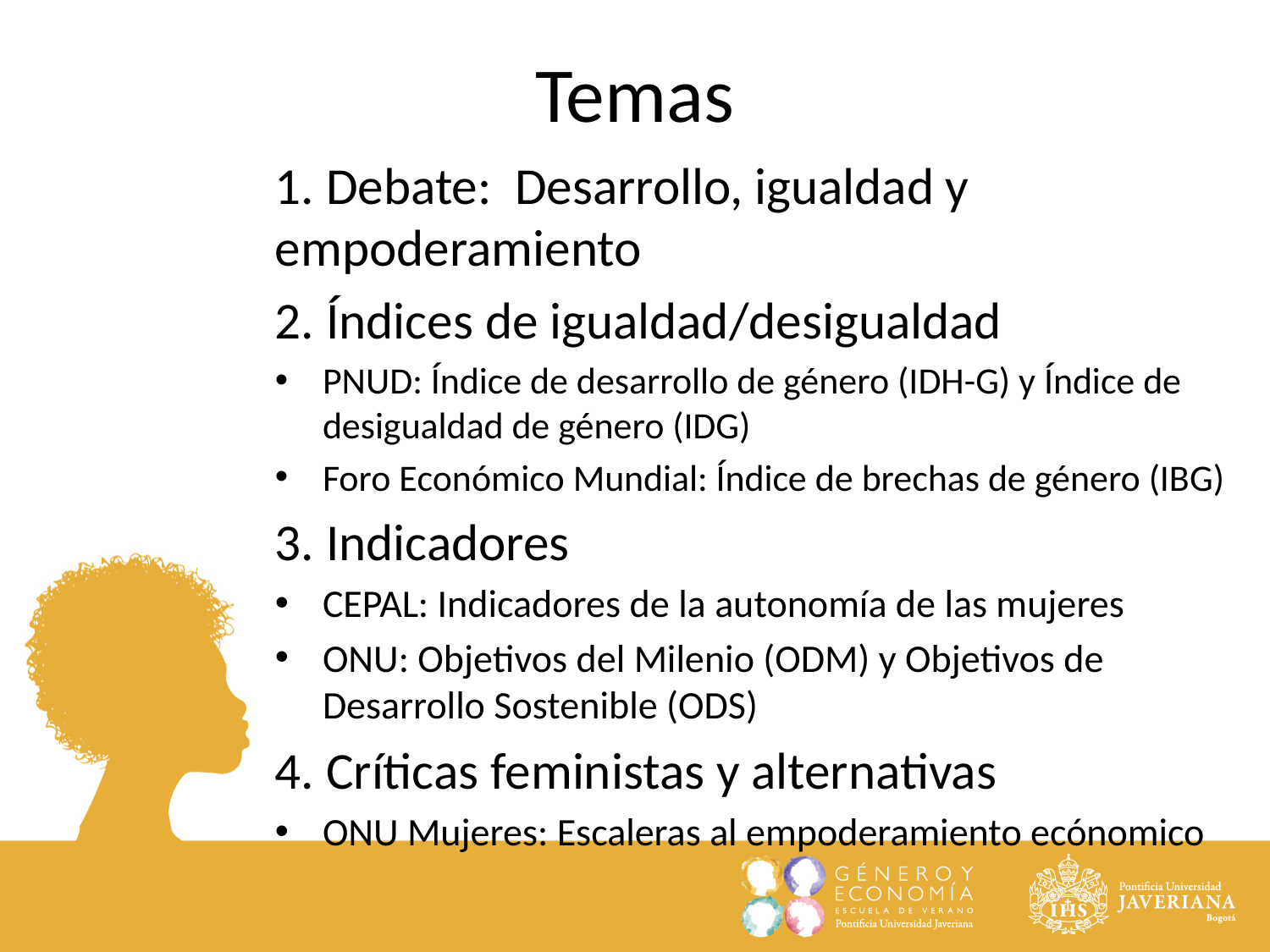

Temas
1. Debate:  Desarrollo, igualdad y empoderamiento
2. Índices de igualdad/desigualdad
PNUD: Índice de desarrollo de género (IDH-G) y Índice de desigualdad de género (IDG)
Foro Económico Mundial: Índice de brechas de género (IBG)
3. Indicadores
CEPAL: Indicadores de la autonomía de las mujeres
ONU: Objetivos del Milenio (ODM) y Objetivos de Desarrollo Sostenible (ODS)
4. Críticas feministas y alternativas
ONU Mujeres: Escaleras al empoderamiento ecónomico